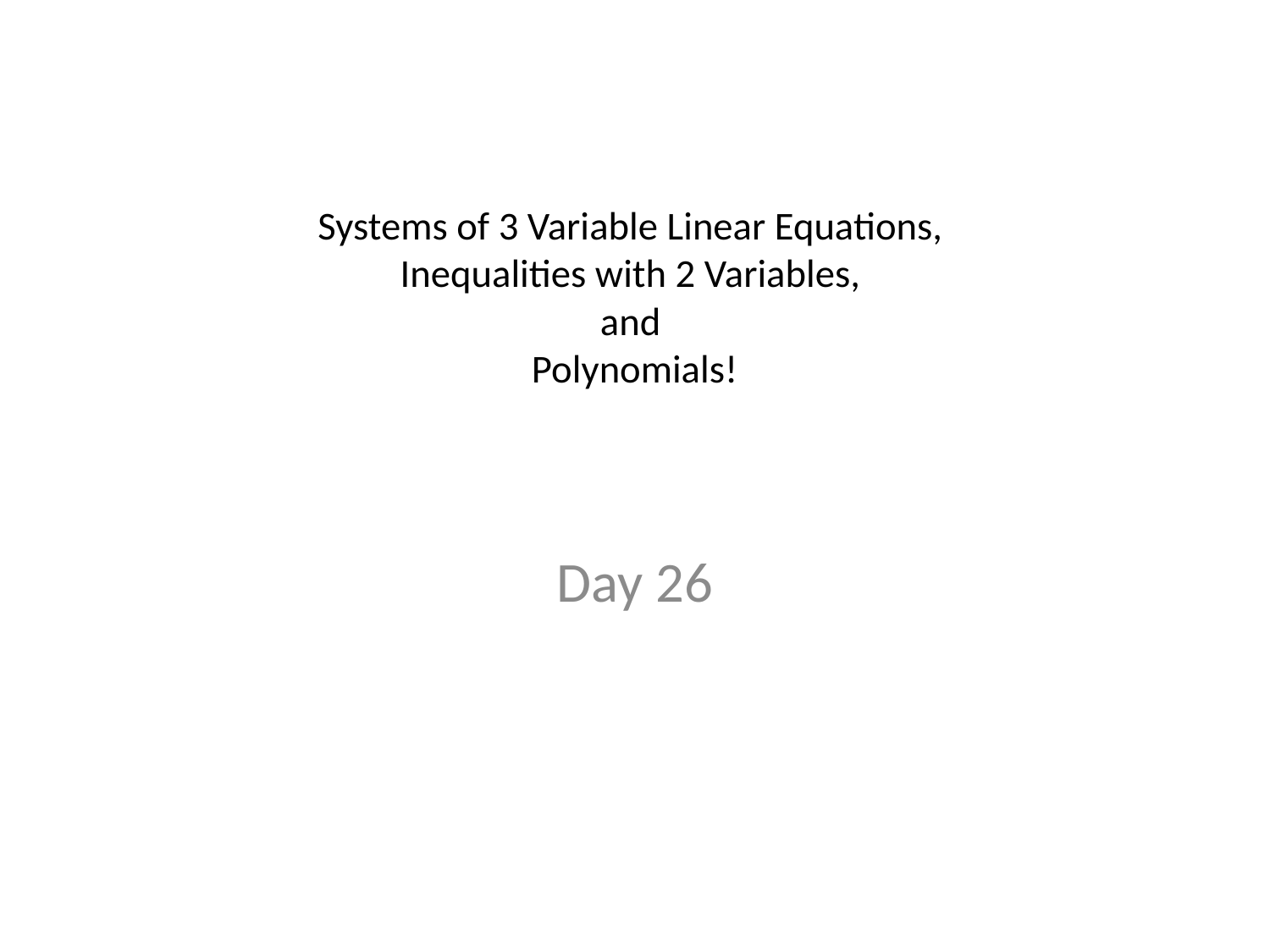

# Systems of 3 Variable Linear Equations, Inequalities with 2 Variables, and Polynomials!
Day 26